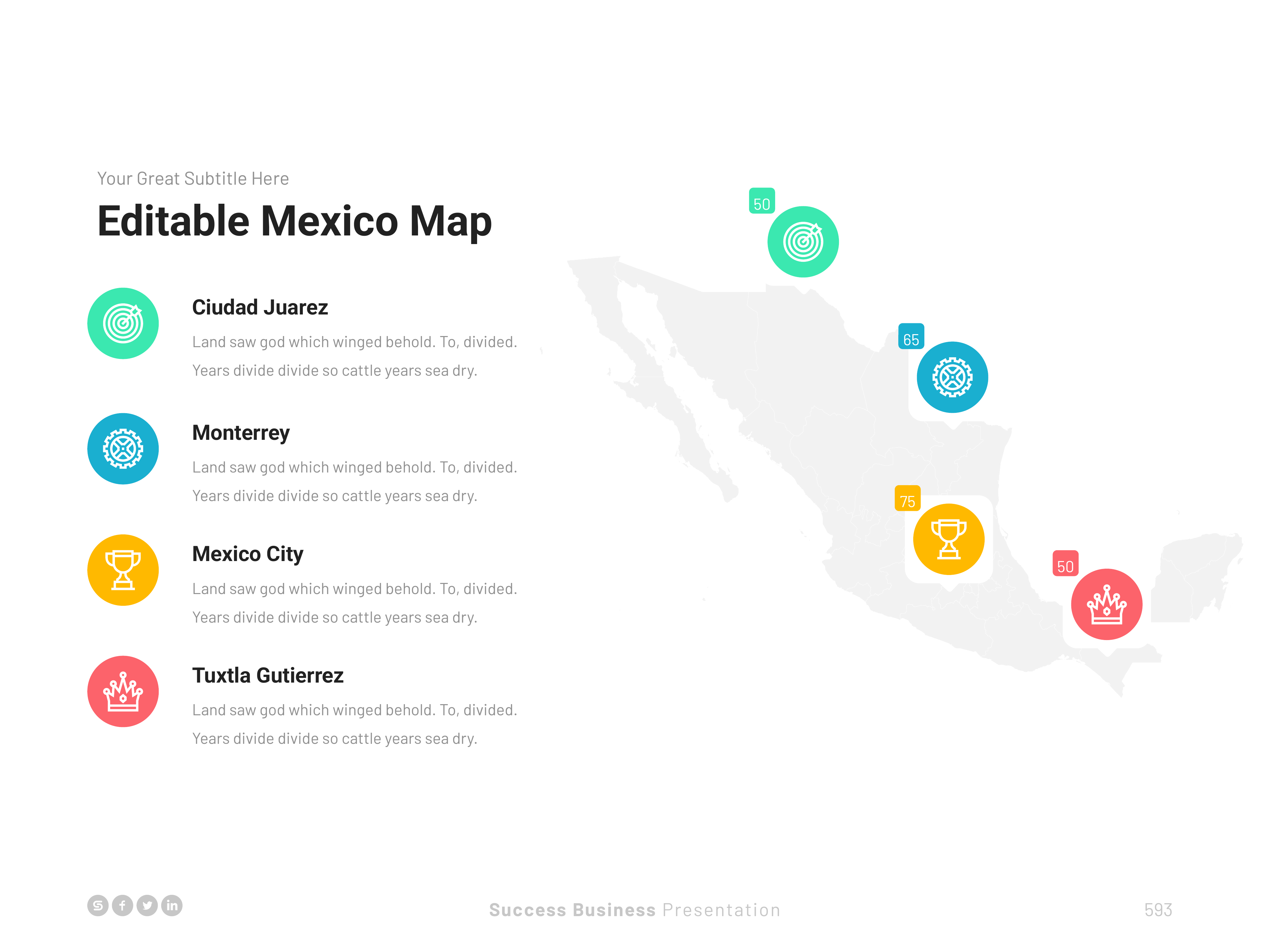

Your Great Subtitle Here
Editable Mexico Map
50

Ciudad Juarez
Land saw god which winged behold. To, divided. Years divide divide so cattle years sea dry.

65

Monterrey
Land saw god which winged behold. To, divided. Years divide divide so cattle years sea dry.

75

Mexico City
Land saw god which winged behold. To, divided. Years divide divide so cattle years sea dry.

50

Tuxtla Gutierrez
Land saw god which winged behold. To, divided. Years divide divide so cattle years sea dry.